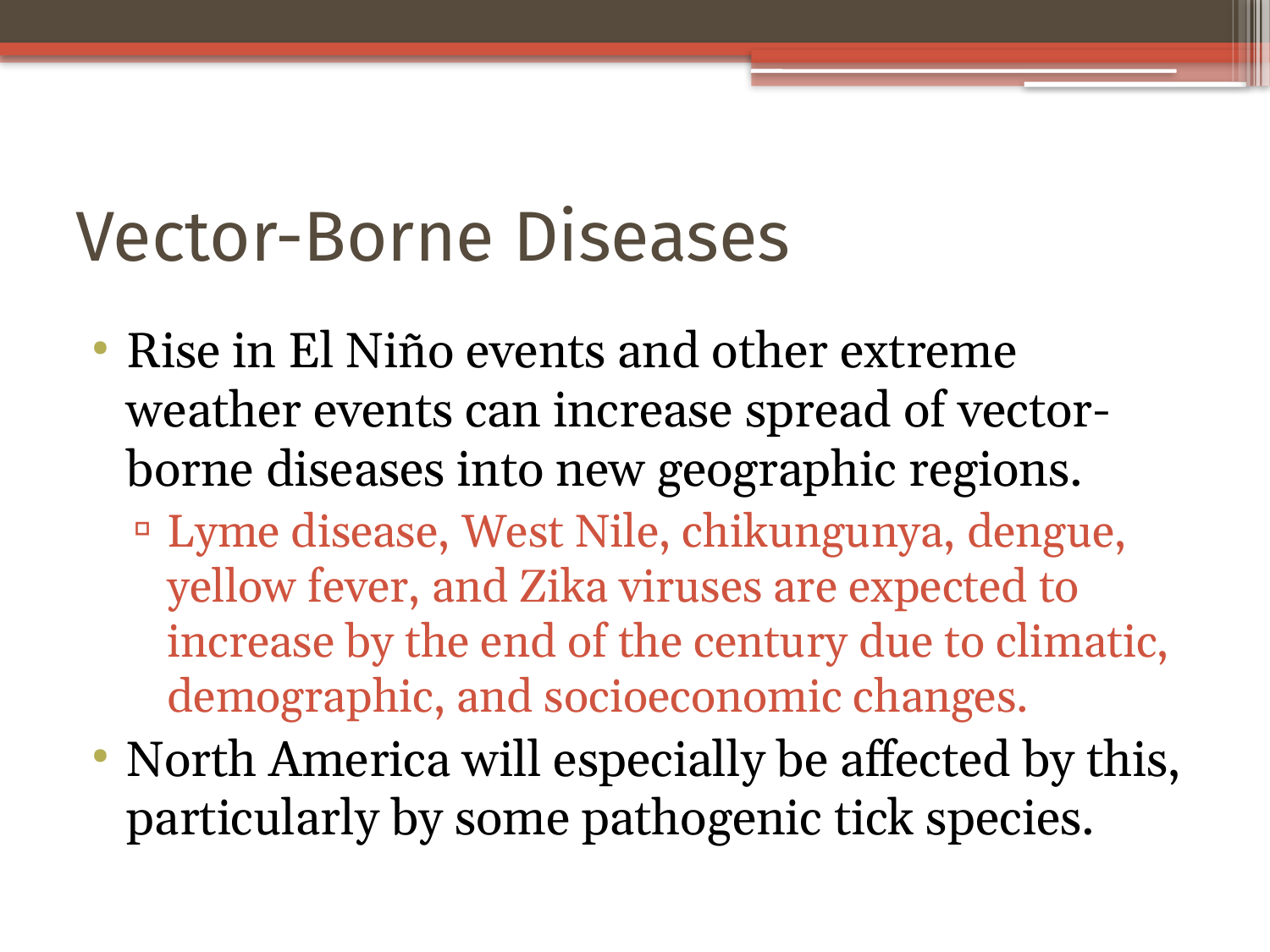

# Vector-Borne Diseases
Rise in El Niño events and other extreme weather events can increase spread of vector-borne diseases into new geographic regions.
Lyme disease, West Nile, chikungunya, dengue, yellow fever, and Zika viruses are expected to increase by the end of the century due to climatic, demographic, and socioeconomic changes.
North America will especially be affected by this, particularly by some pathogenic tick species.